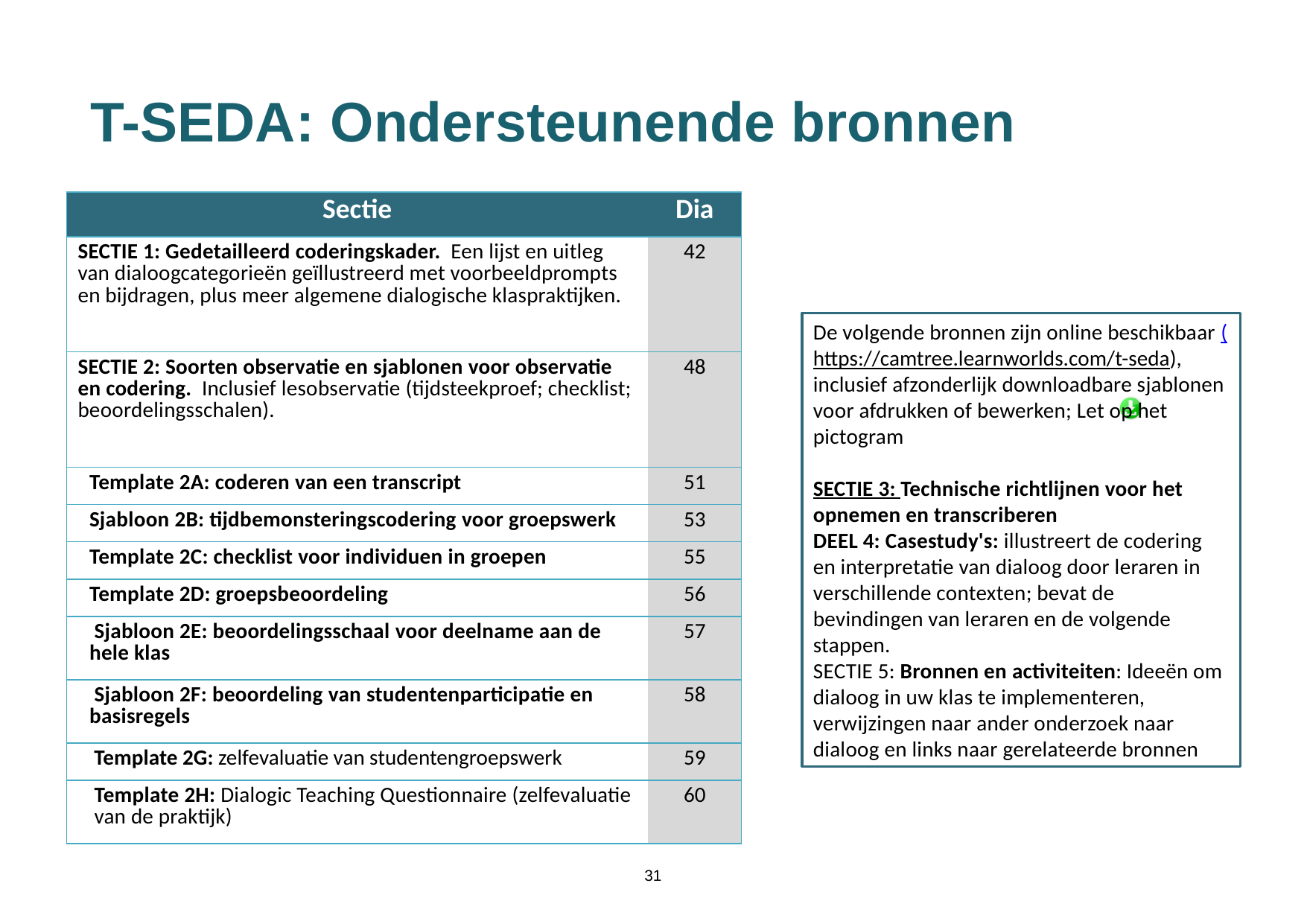

# T-SEDA: Ondersteunende bronnen

| Sectie | Dia |
| --- | --- |
| SECTIE 1: Gedetailleerd coderingskader. Een lijst en uitleg van dialoogcategorieën geïllustreerd met voorbeeldprompts en bijdragen, plus meer algemene dialogische klaspraktijken. | 42 |
| SECTIE 2: Soorten observatie en sjablonen voor observatie en codering. Inclusief lesobservatie (tijdsteekproef; checklist; beoordelingsschalen). | 48 |
| Template 2A: coderen van een transcript | 51 |
| Sjabloon 2B: tijdbemonsteringscodering voor groepswerk | 53 |
| Template 2C: checklist voor individuen in groepen | 55 |
| Template 2D: groepsbeoordeling | 56 |
| Sjabloon 2E: beoordelingsschaal voor deelname aan de hele klas | 57 |
| Sjabloon 2F: beoordeling van studentenparticipatie en basisregels | 58 |
| Template 2G: zelfevaluatie van studentengroepswerk | 59 |
| Template 2H: Dialogic Teaching Questionnaire (zelfevaluatie van de praktijk) | 60 |
De volgende bronnen zijn online beschikbaar (https://camtree.learnworlds.com/t-seda), inclusief afzonderlijk downloadbare sjablonen voor afdrukken of bewerken; Let op het pictogram

SECTIE 3: Technische richtlijnen voor het opnemen en transcriberen
DEEL 4: Casestudy's: illustreert de codering en interpretatie van dialoog door leraren in verschillende contexten; bevat de bevindingen van leraren en de volgende stappen.
SECTIE 5: Bronnen en activiteiten: Ideeën om dialoog in uw klas te implementeren, verwijzingen naar ander onderzoek naar dialoog en links naar gerelateerde bronnen

31